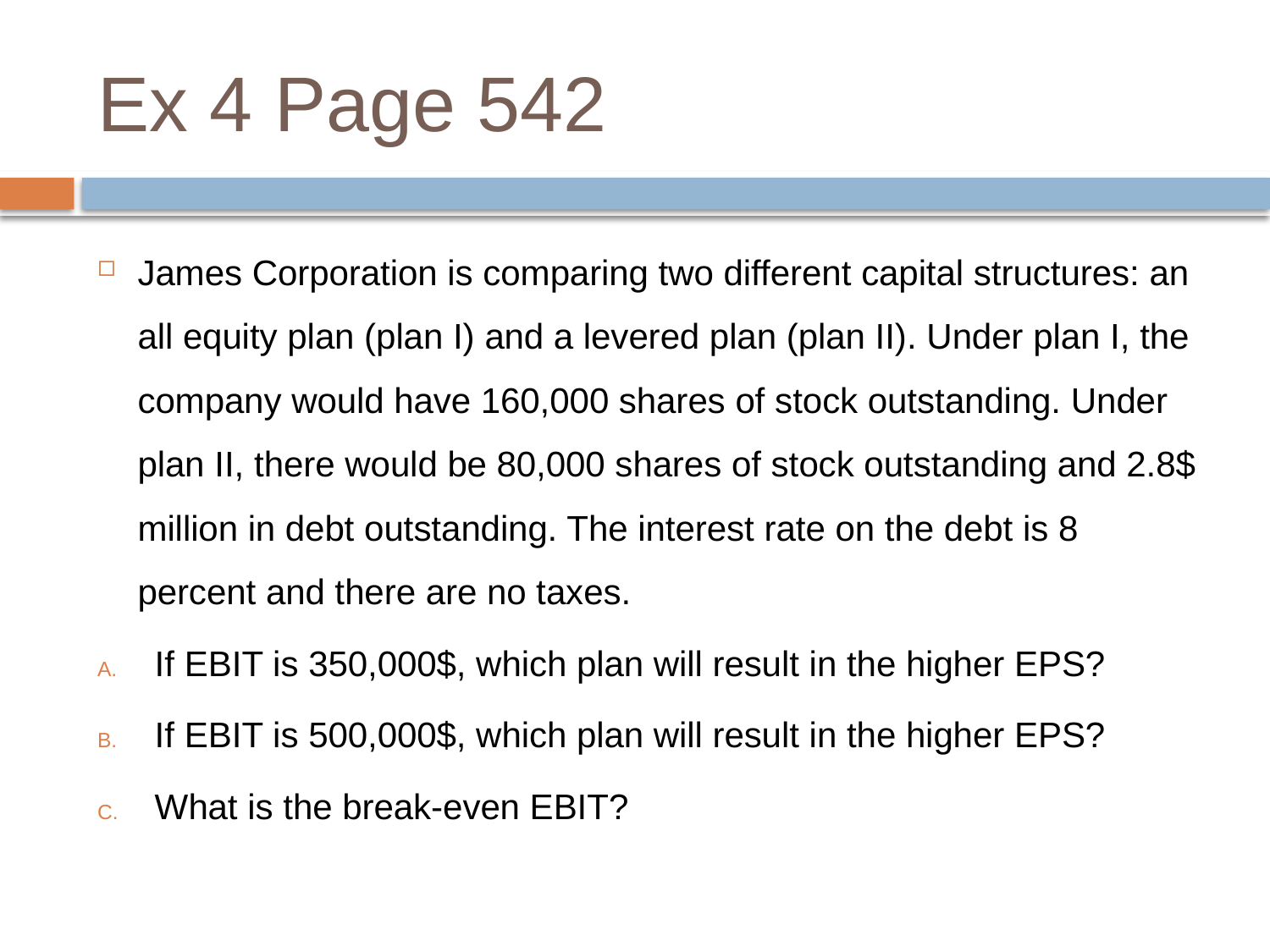

# Ex 4 Page 542
James Corporation is comparing two different capital structures: an all equity plan (plan I) and a levered plan (plan II). Under plan I, the company would have 160,000 shares of stock outstanding. Under plan II, there would be 80,000 shares of stock outstanding and 2.8$ million in debt outstanding. The interest rate on the debt is 8 percent and there are no taxes.
If EBIT is 350,000$, which plan will result in the higher EPS?
If EBIT is 500,000$, which plan will result in the higher EPS?
What is the break-even EBIT?